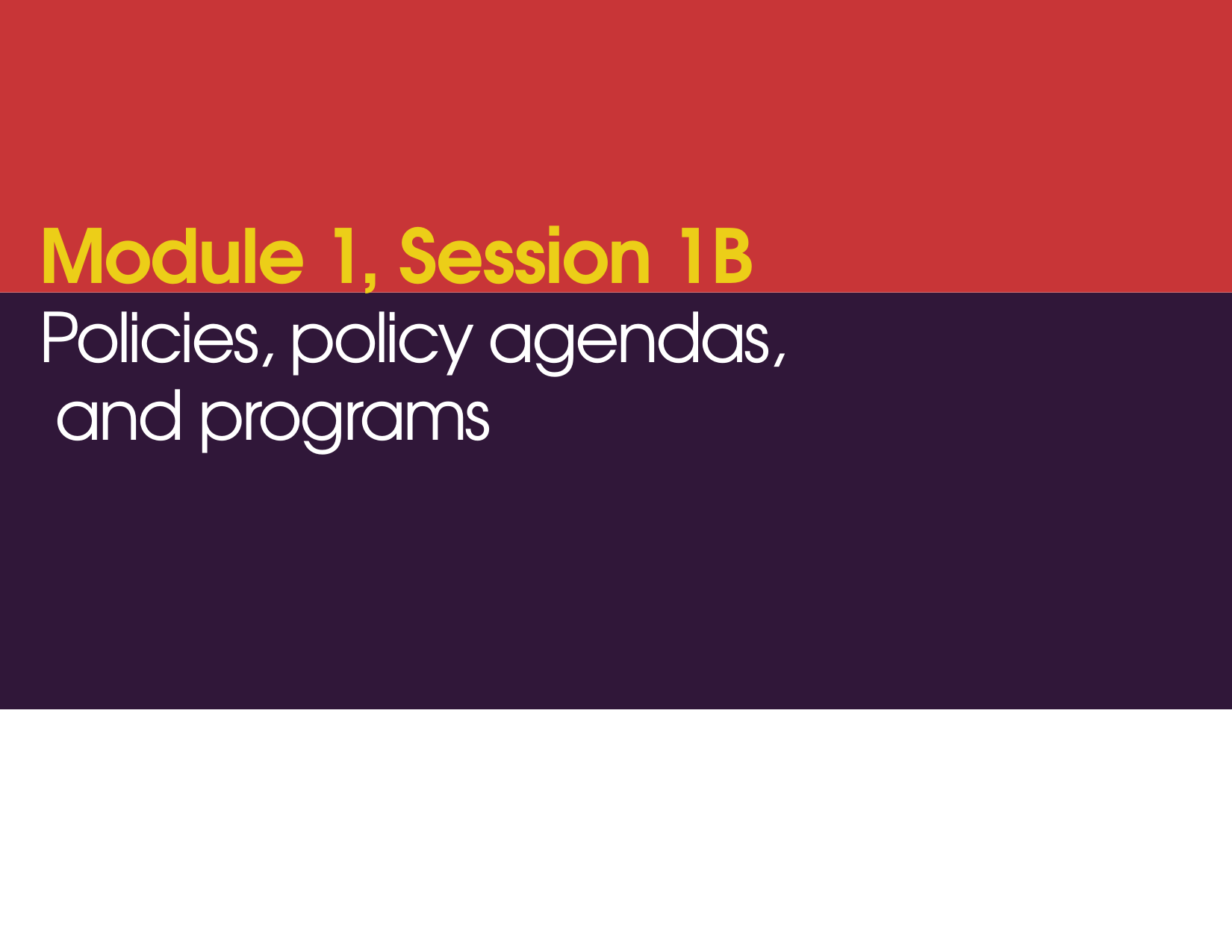

Module 1, Session 1B
Policies, policy agendas,
 and programs